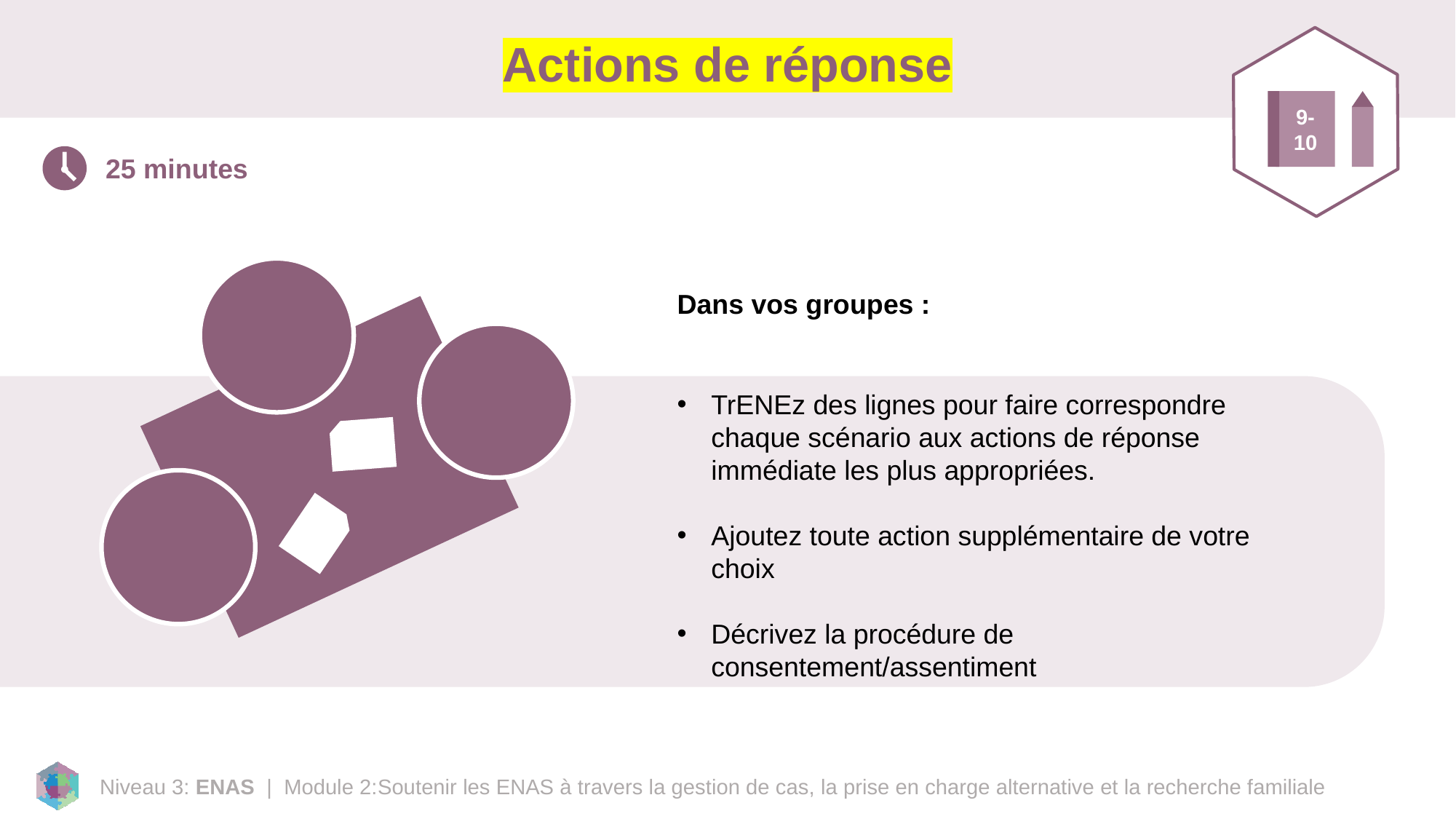

# Actions de réponse

9-10

25 minutes

Dans vos groupes :
TrENEz des lignes pour faire correspondre chaque scénario aux actions de réponse immédiate les plus appropriées.
Ajoutez toute action supplémentaire de votre choix
Décrivez la procédure de consentement/assentiment